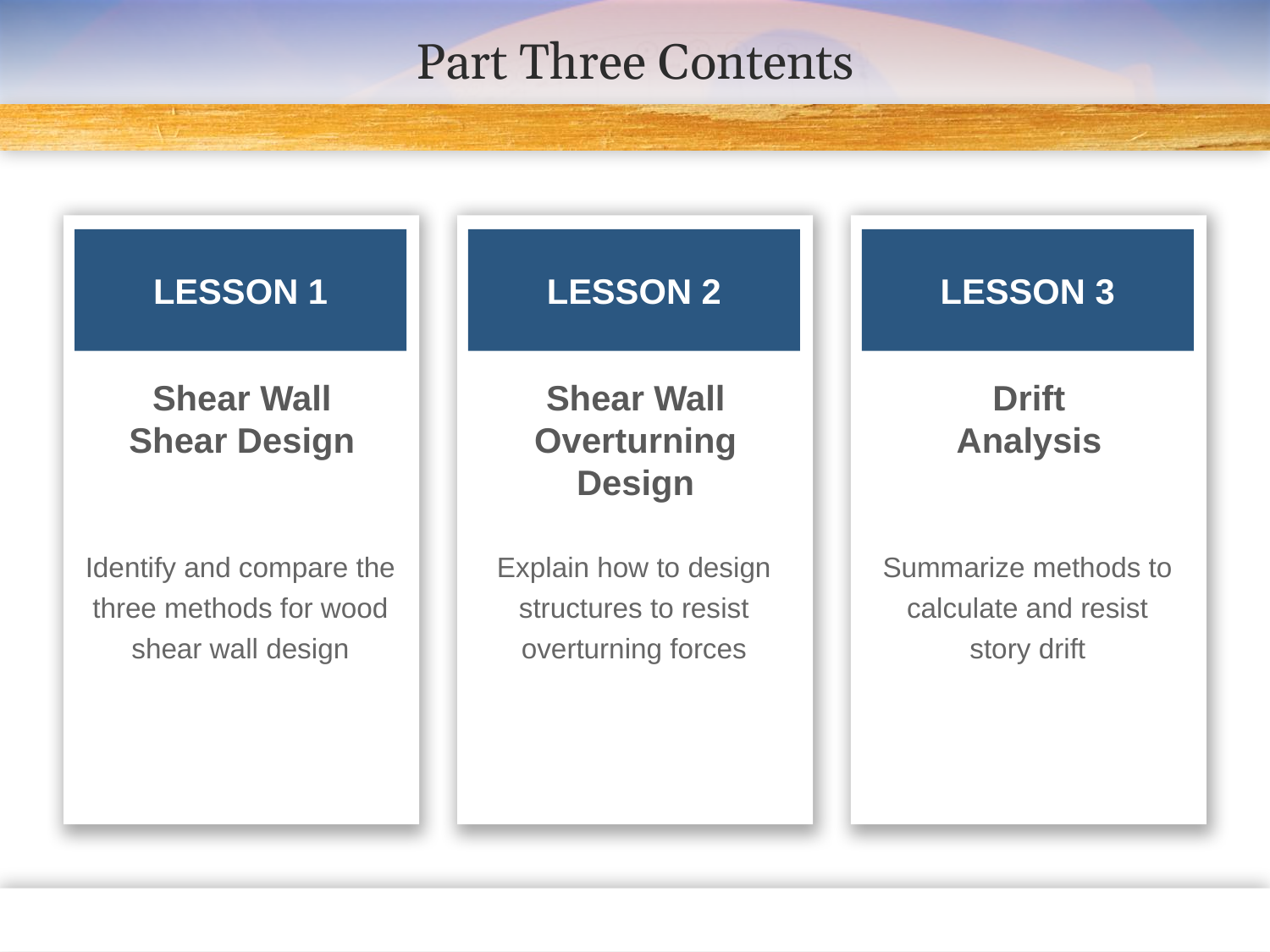

# Part Three Contents

LESSON 1
Shear Wall
Shear Design
Identify and compare the three methods for wood shear wall design

LESSON 2
Shear Wall Overturning Design
Explain how to design structures to resist overturning forces

LESSON 3
Drift
Analysis
Summarize methods to calculate and resist
story drift